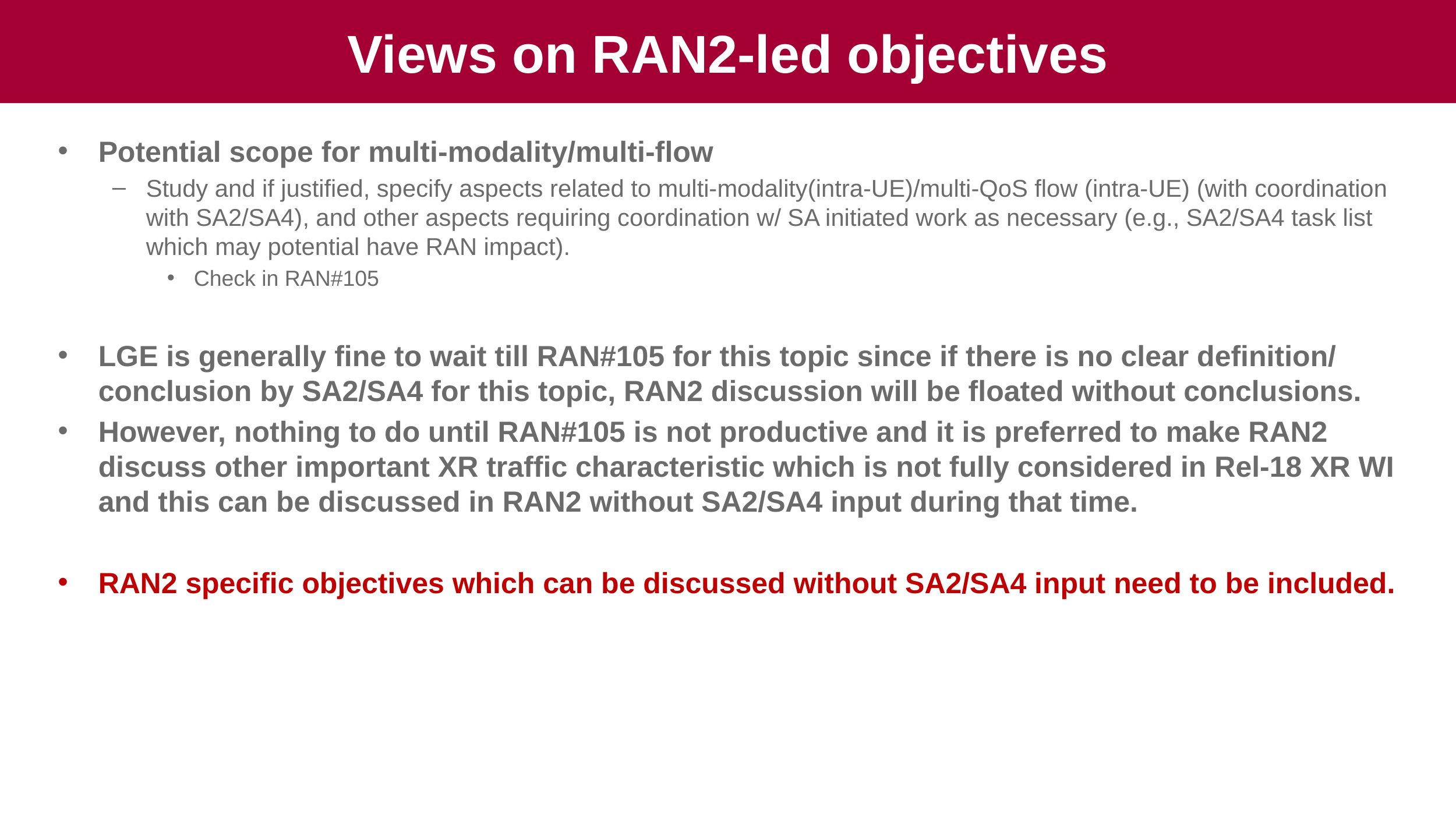

# Views on RAN2-led objectives
Potential scope for multi-modality/multi-flow
Study and if justified, specify aspects related to multi-modality(intra-UE)/multi-QoS flow (intra-UE) (with coordination with SA2/SA4), and other aspects requiring coordination w/ SA initiated work as necessary (e.g., SA2/SA4 task list which may potential have RAN impact).
Check in RAN#105

LGE is generally fine to wait till RAN#105 for this topic since if there is no clear definition/conclusion by SA2/SA4 for this topic, RAN2 discussion will be floated without conclusions.
However, nothing to do until RAN#105 is not productive and it is preferred to make RAN2 discuss other important XR traffic characteristic which is not fully considered in Rel-18 XR WI and this can be discussed in RAN2 without SA2/SA4 input during that time.

RAN2 specific objectives which can be discussed without SA2/SA4 input need to be included.